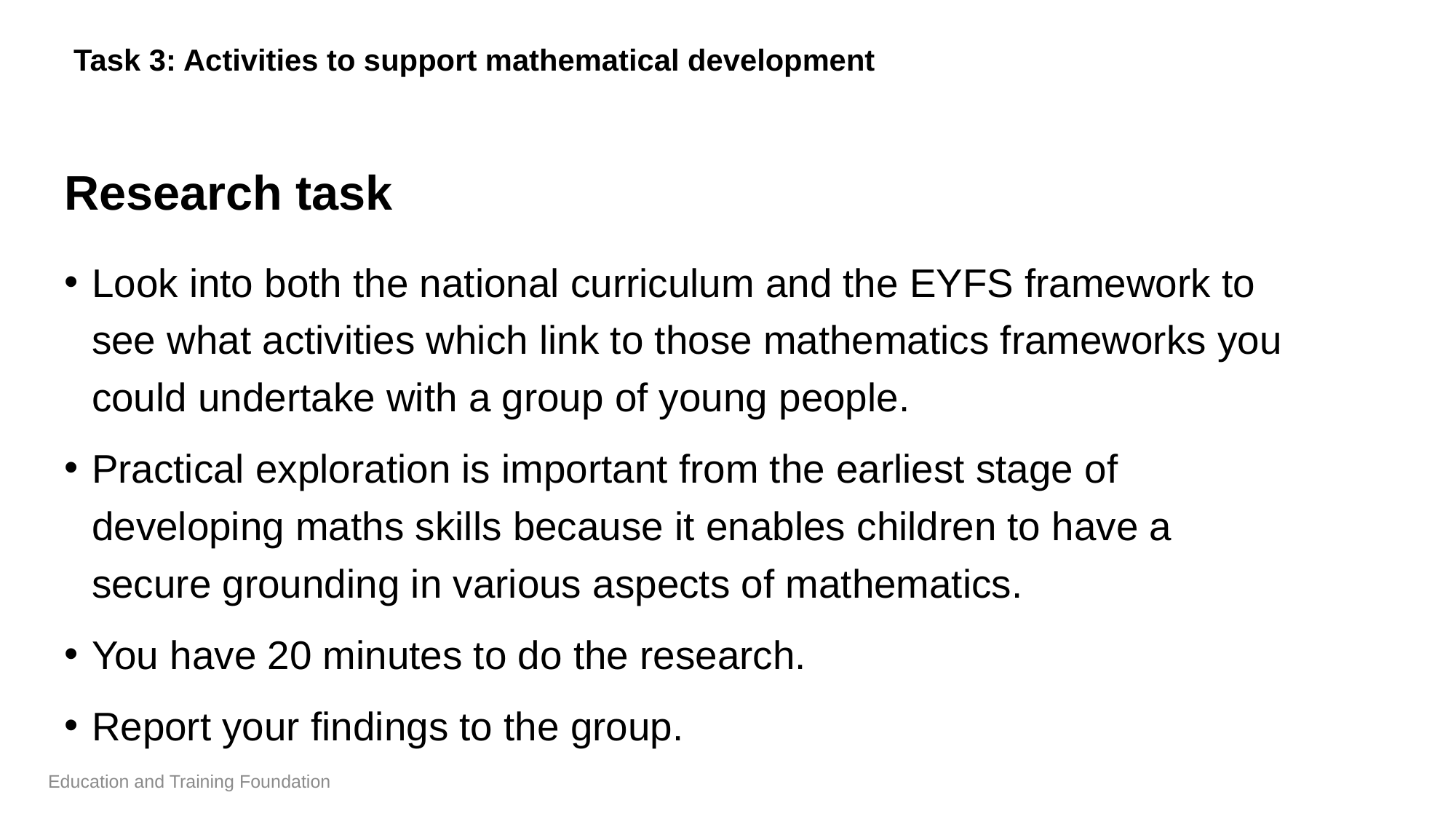

Task 3: Activities to support mathematical development
# Research task
Look into both the national curriculum and the EYFS framework to see what activities which link to those mathematics frameworks you could undertake with a group of young people.
Practical exploration is important from the earliest stage of developing maths skills because it enables children to have a secure grounding in various aspects of mathematics.
You have 20 minutes to do the research.
Report your findings to the group.

Education and Training Foundation